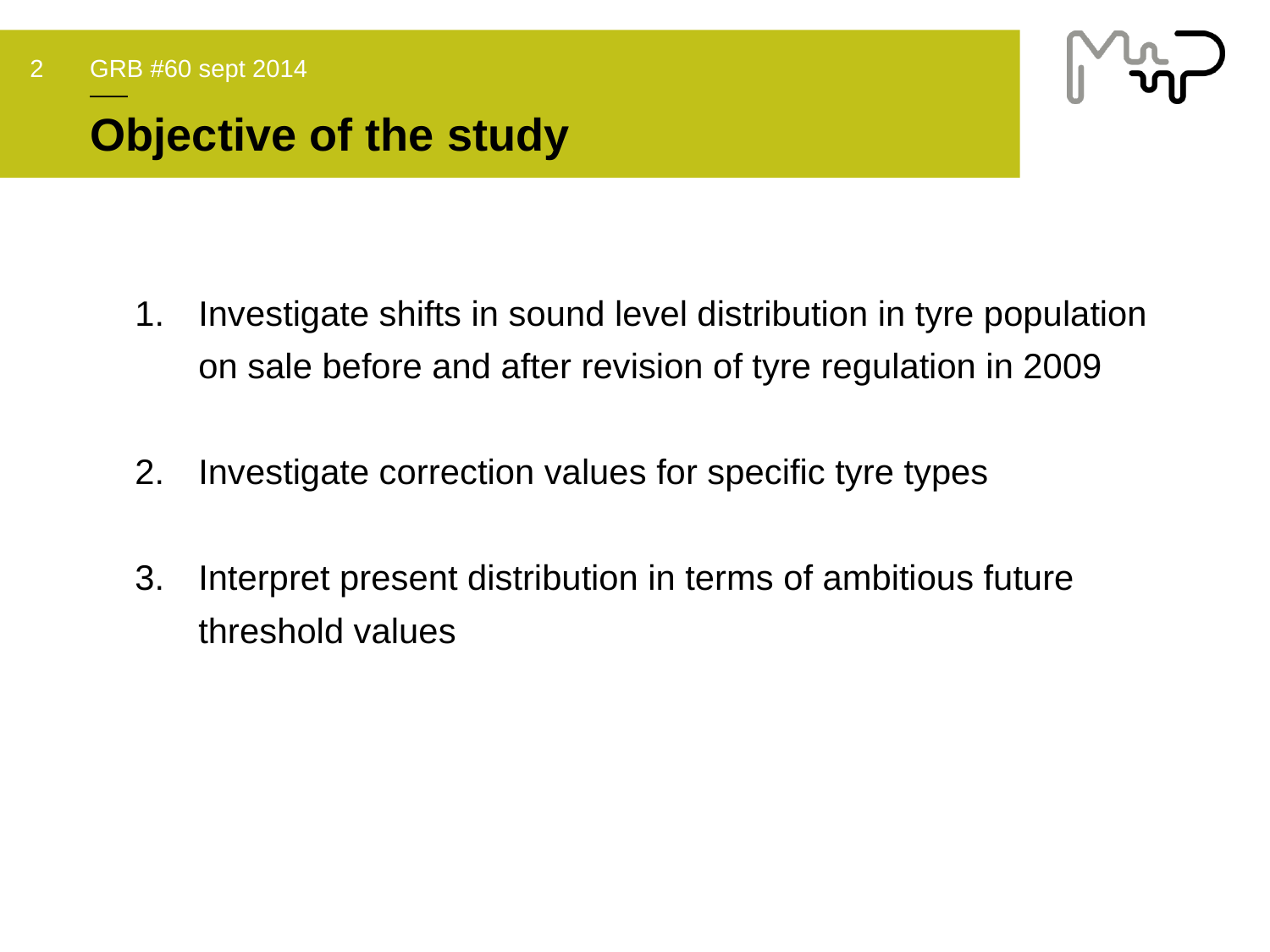

GRB #60 sept 2014
2
# Objective of the study

Investigate shifts in sound level distribution in tyre population on sale before and after revision of tyre regulation in 2009

Investigate correction values for specific tyre types

Interpret present distribution in terms of ambitious future threshold values